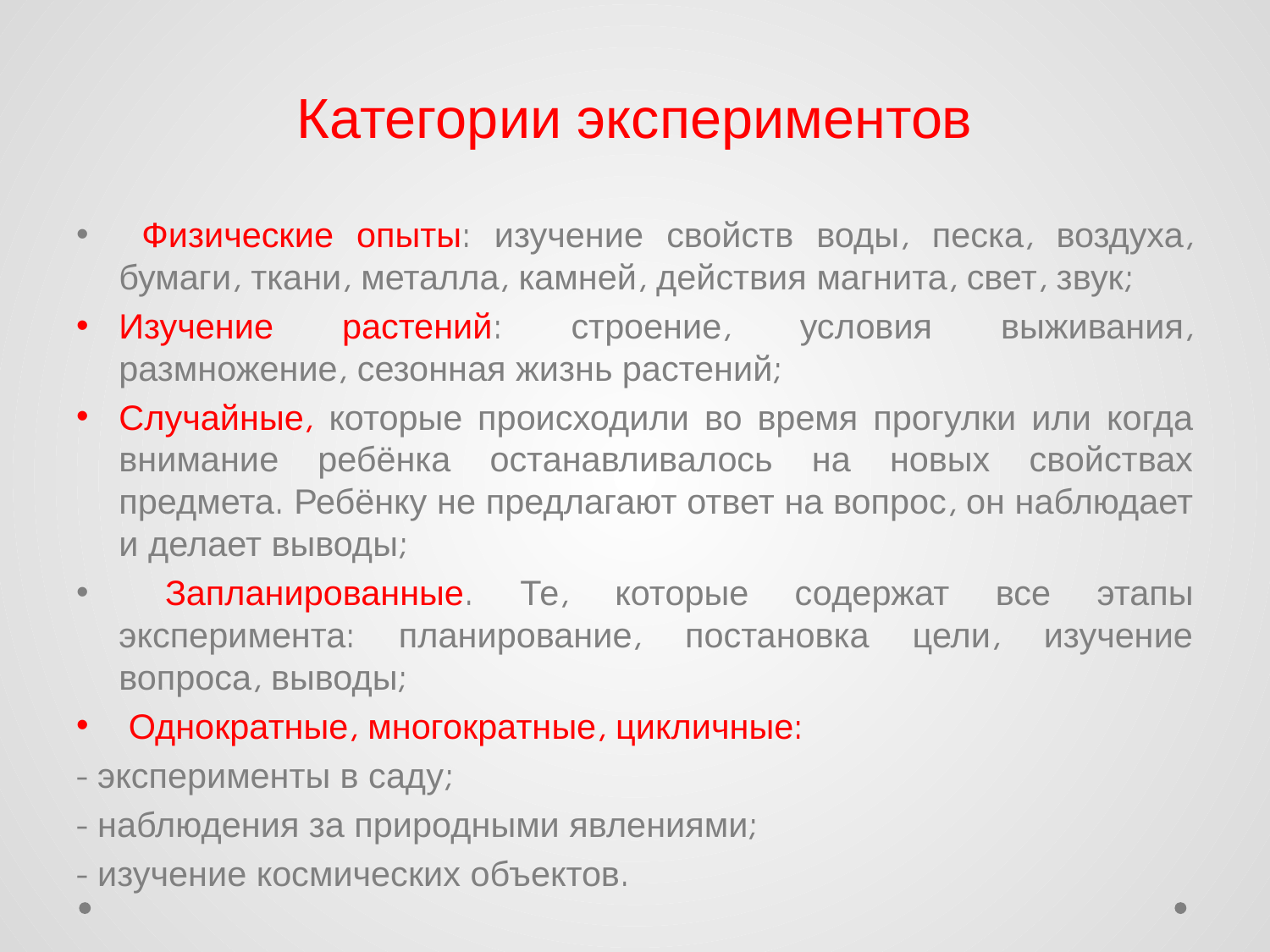

# Категории экспериментов
 Физические опыты: изучение свойств воды, песка, воздуха, бумаги, ткани, металла, камней, действия магнита, свет, звук;
Изучение растений: строение, условия выживания, размножение, сезонная жизнь растений;
Случайные, которые происходили во время прогулки или когда внимание ребёнка останавливалось на новых свойствах предмета. Ребёнку не предлагают ответ на вопрос, он наблюдает и делает выводы;
 Запланированные. Те, которые содержат все этапы эксперимента: планирование, постановка цели, изучение вопроса, выводы;
 Однократные, многократные, цикличные:
- эксперименты в саду;
- наблюдения за природными явлениями;
- изучение космических объектов.